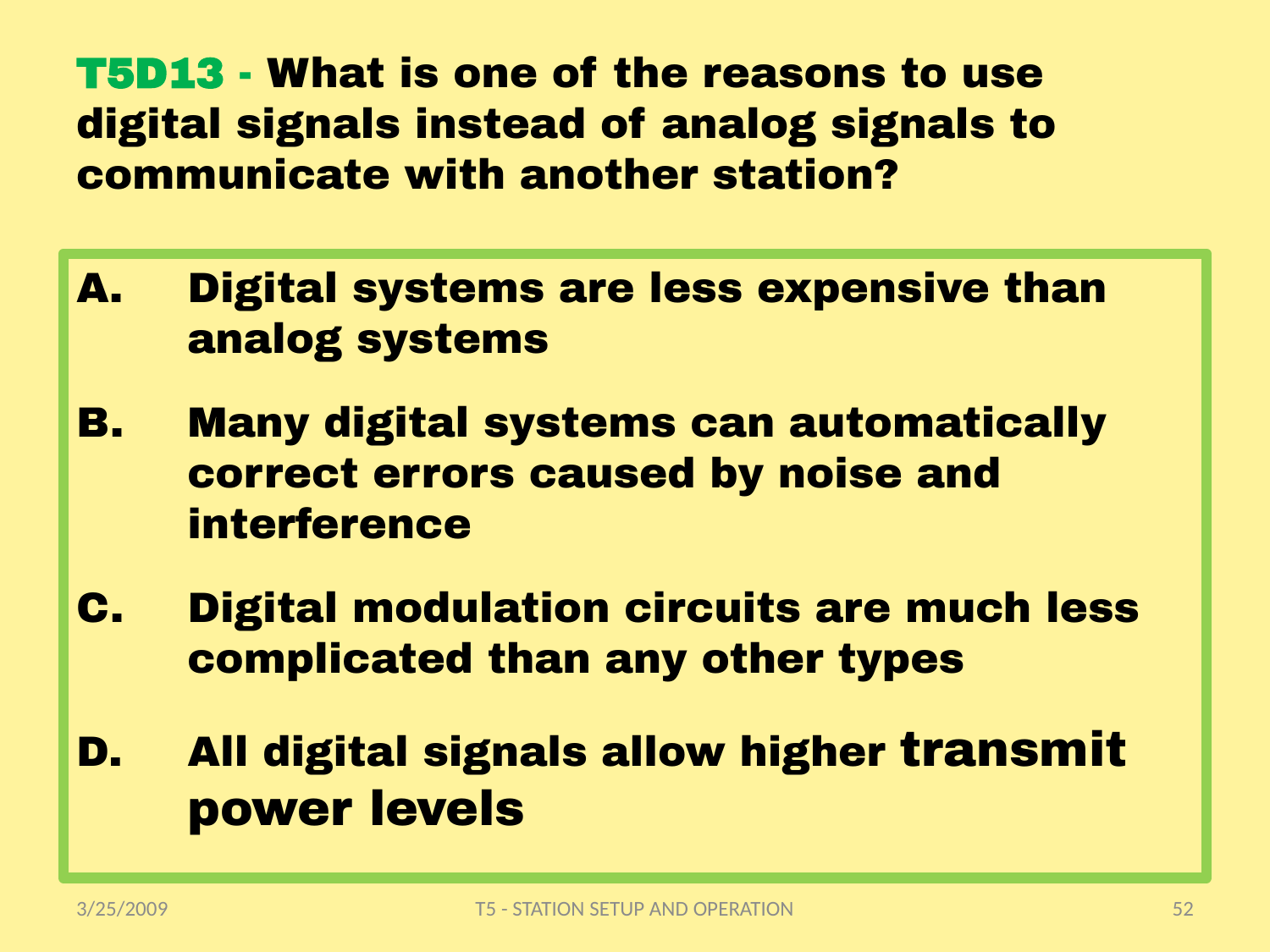

# T5D13 - What is one of the reasons to use digital signals instead of analog signals to communicate with another station?
Digital systems are less expensive than analog systems

Many digital systems can automatically correct errors caused by noise and interference

Digital modulation circuits are much less complicated than any other types

All digital signals allow higher transmit power levels

3/25/2009
T5 - STATION SETUP AND OPERATION
52